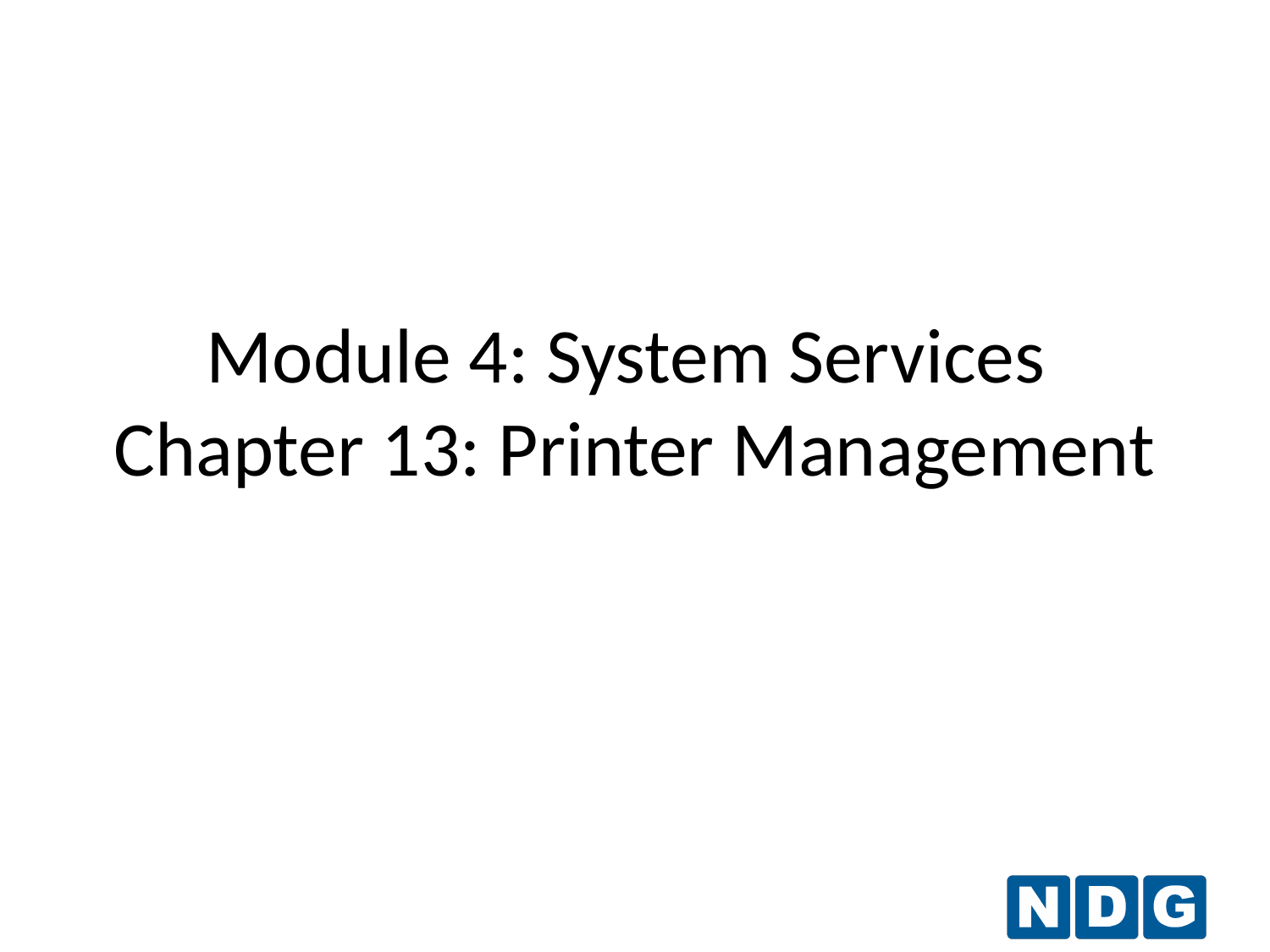

# Module 4: System Services Chapter 13: Printer Management